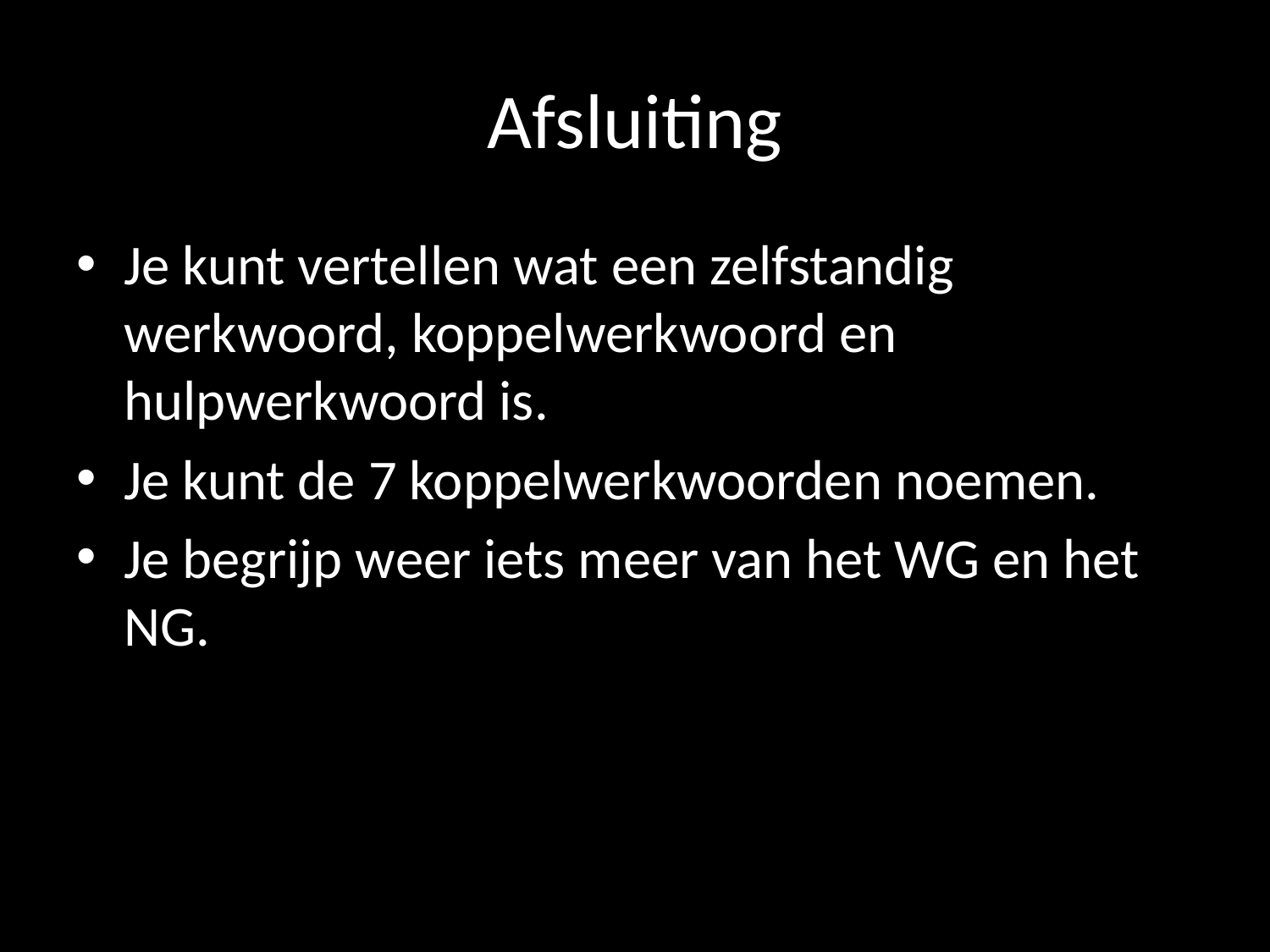

# Afsluiting
Je kunt vertellen wat een zelfstandig werkwoord, koppelwerkwoord en hulpwerkwoord is.
Je kunt de 7 koppelwerkwoorden noemen.
Je begrijp weer iets meer van het WG en het NG.